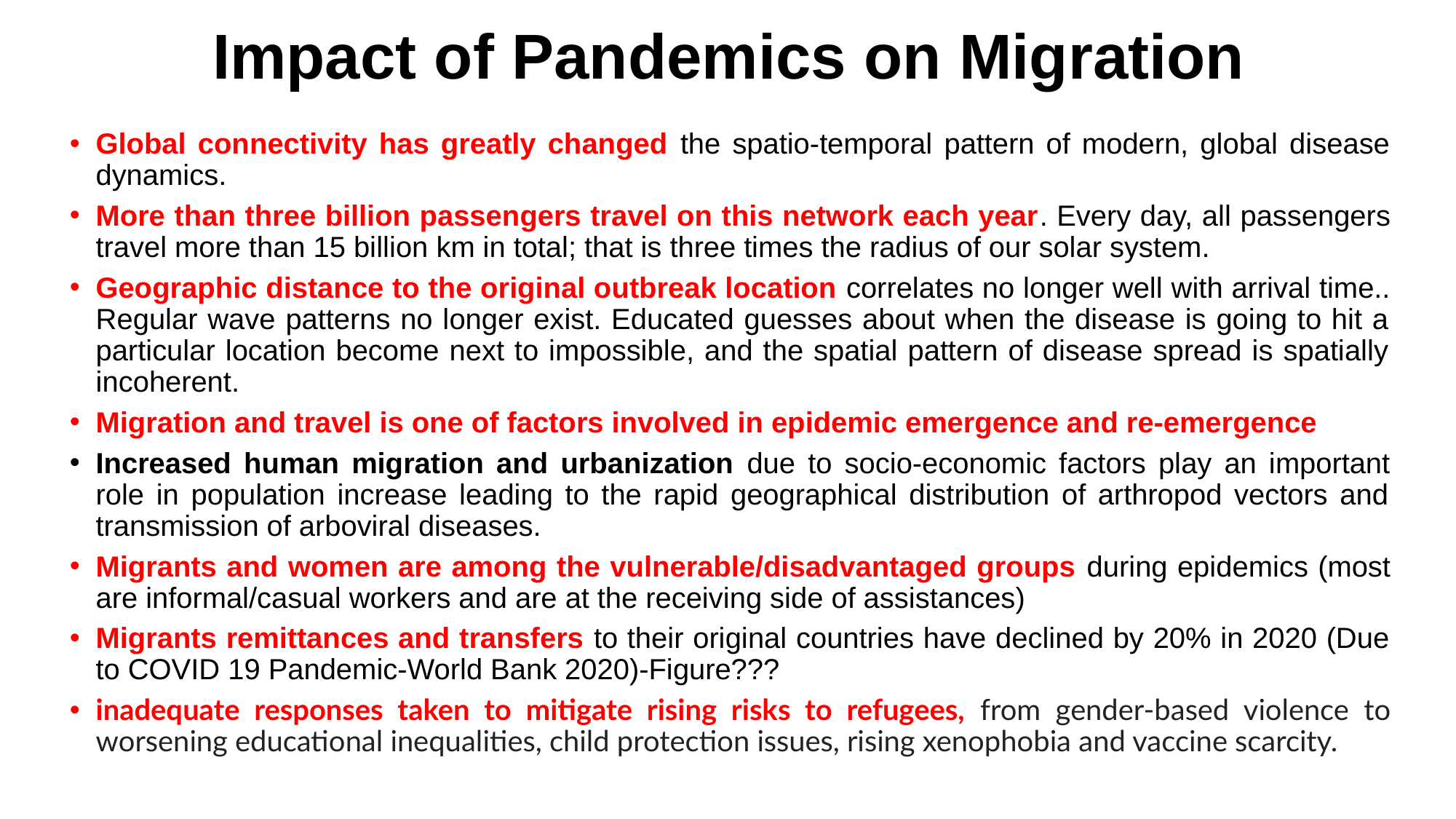

# Impact of Pandemics on Migration
Global connectivity has greatly changed the spatio-temporal pattern of modern, global disease dynamics.
More than three billion passengers travel on this network each year. Every day, all passengers travel more than 15 billion km in total; that is three times the radius of our solar system.
Geographic distance to the original outbreak location correlates no longer well with arrival time.. Regular wave patterns no longer exist. Educated guesses about when the disease is going to hit a particular location become next to impossible, and the spatial pattern of disease spread is spatially incoherent.
Migration and travel is one of factors involved in epidemic emergence and re-emergence
Increased human migration and urbanization due to socio-economic factors play an important role in population increase leading to the rapid geographical distribution of arthropod vectors and transmission of arboviral diseases.
Migrants and women are among the vulnerable/disadvantaged groups during epidemics (most are informal/casual workers and are at the receiving side of assistances)
Migrants remittances and transfers to their original countries have declined by 20% in 2020 (Due to COVID 19 Pandemic-World Bank 2020)-Figure???
inadequate responses taken to mitigate rising risks to refugees, from gender-based violence to worsening educational inequalities, child protection issues, rising xenophobia and vaccine scarcity.